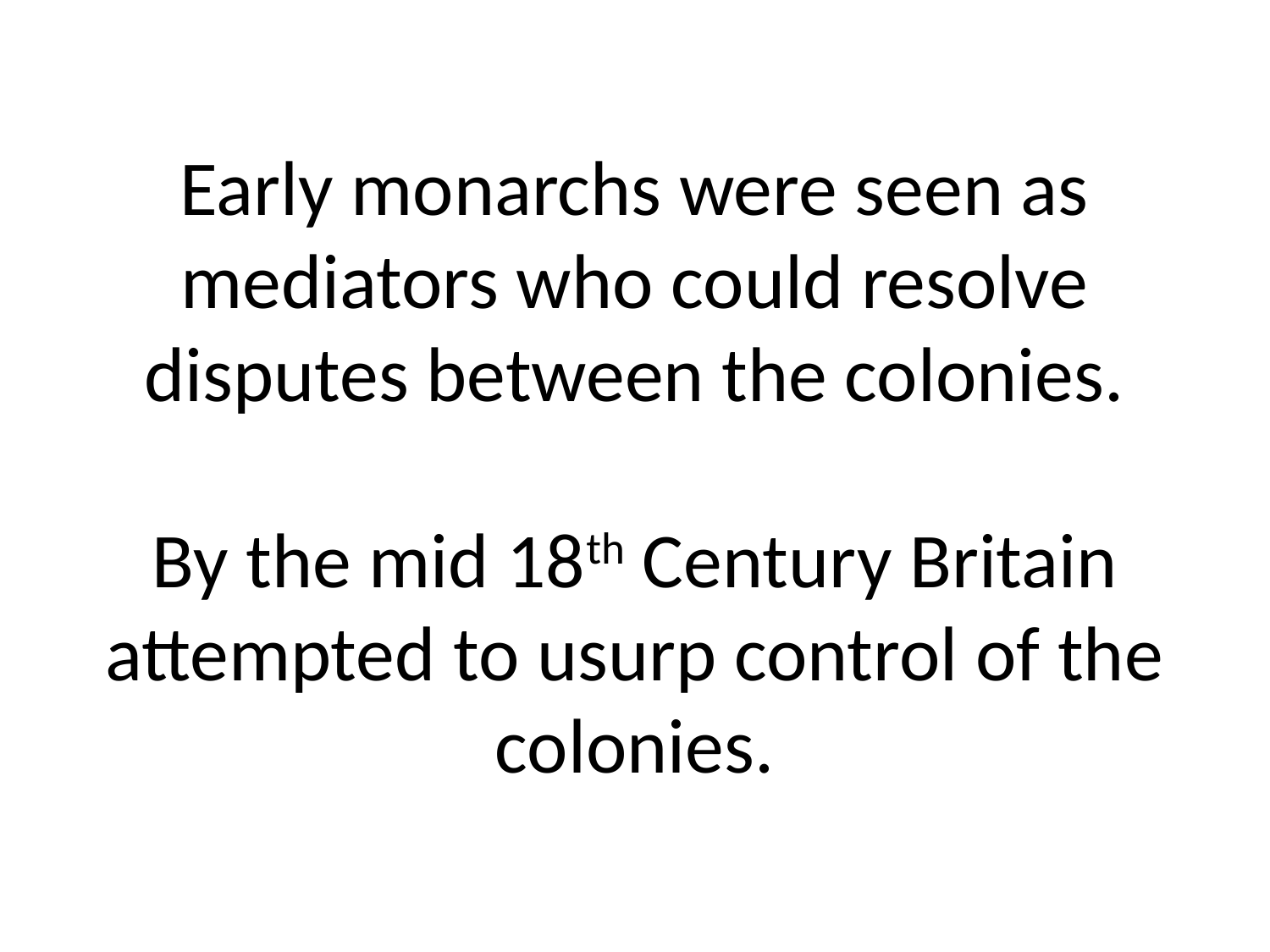

# Early monarchs were seen as mediators who could resolve disputes between the colonies. By the mid 18th Century Britain attempted to usurp control of the colonies.